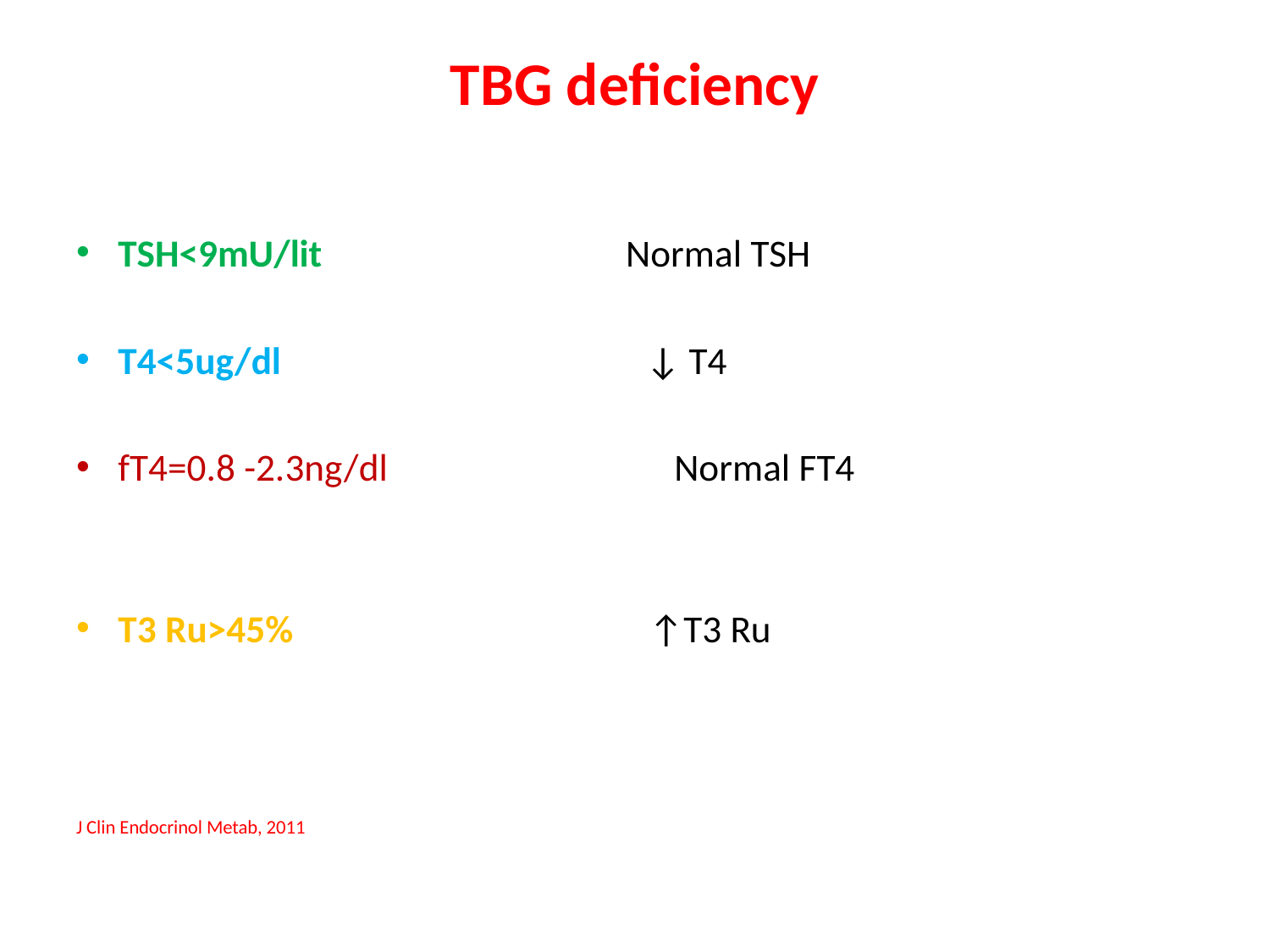

# TBG deficiency
TSH<9mU/lit                                   Normal TSH

T4<5ug/dl                                          ↓ T4

fT4=0.8 -2.3ng/dl                                 Normal FT4

T3 Ru>45%                                         ↑T3 Ru

J Clin Endocrinol Metab, 2011